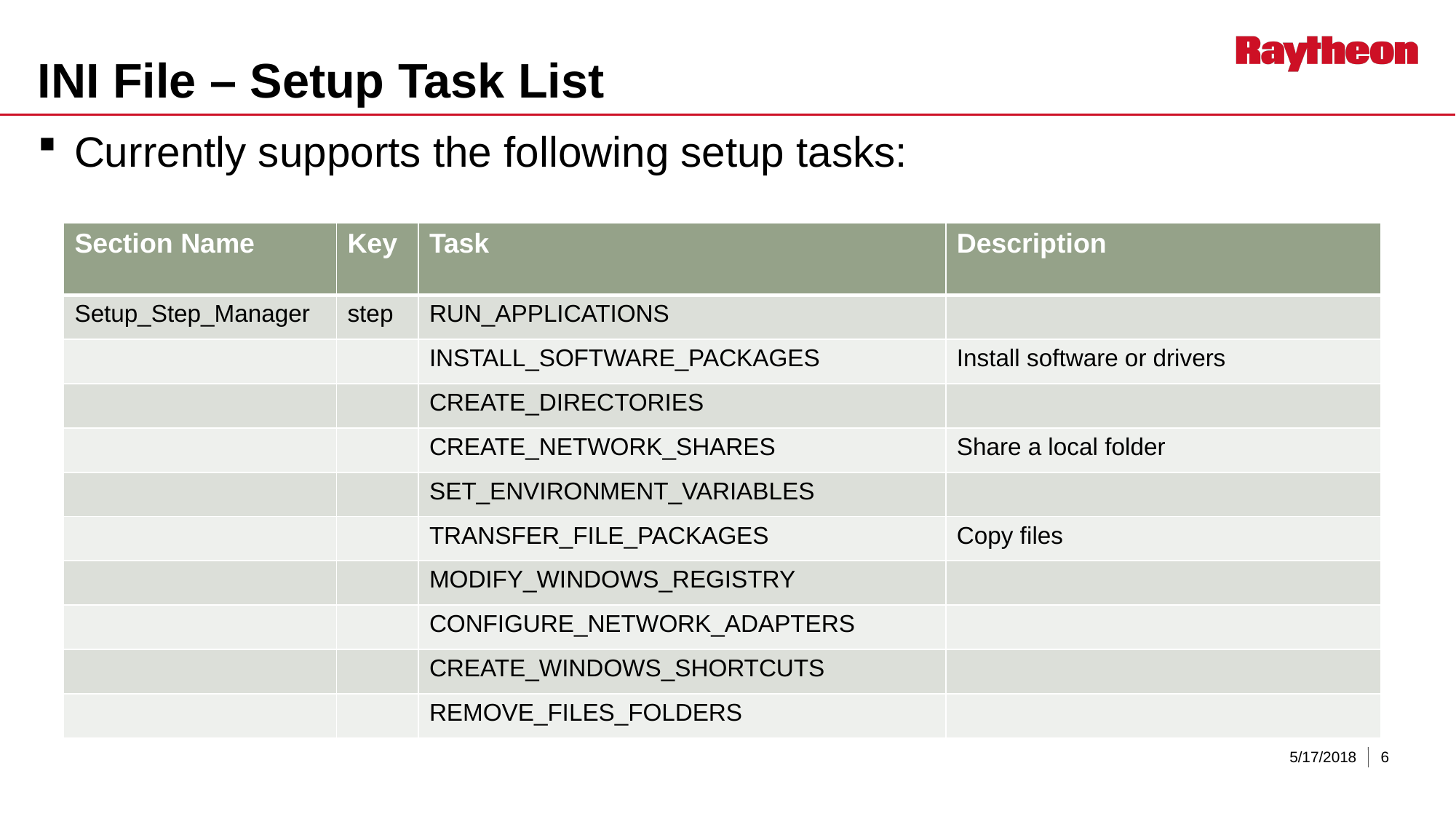

# INI File – Setup Task List
Currently supports the following setup tasks:

| Section Name | Key | Task | Description |
| --- | --- | --- | --- |
| Setup\_Step\_Manager | step | RUN\_APPLICATIONS |  |
|  |  | INSTALL\_SOFTWARE\_PACKAGES | Install software or drivers |
|  |  | CREATE\_DIRECTORIES |  |
|  |  | CREATE\_NETWORK\_SHARES | Share a local folder |
|  |  | SET\_ENVIRONMENT\_VARIABLES |  |
|  |  | TRANSFER\_FILE\_PACKAGES | Copy files |
|  |  | MODIFY\_WINDOWS\_REGISTRY |  |
|  |  | CONFIGURE\_NETWORK\_ADAPTERS |  |
|  |  | CREATE\_WINDOWS\_SHORTCUTS |  |
|  |  | REMOVE\_FILES\_FOLDERS |  |
5/17/2018
6